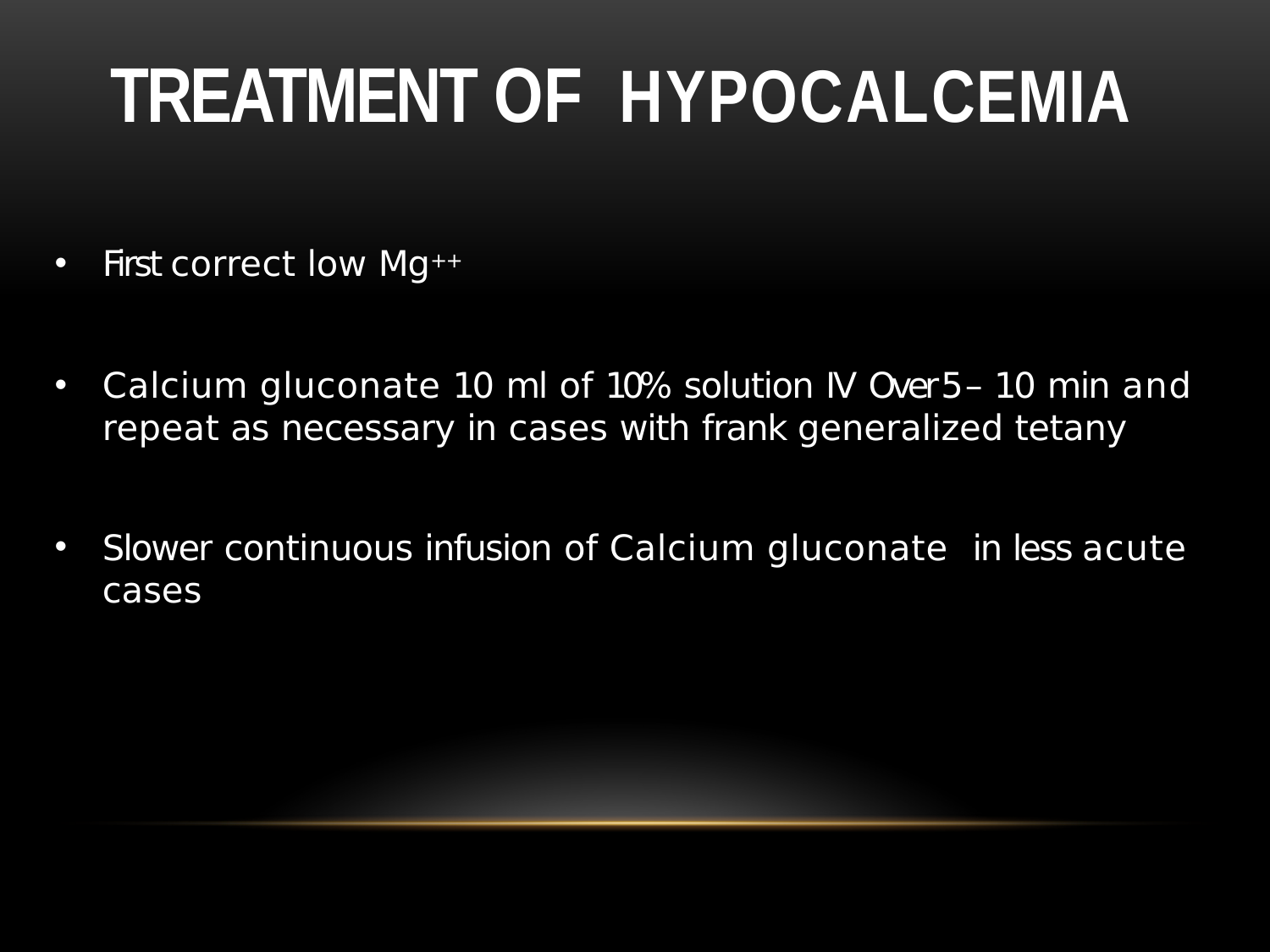

# Treatment of  Hypocalcemia
First correct low Mg++

Calcium gluconate 10 ml of 10% solution IV Over 5 – 10 min and repeat as necessary in cases with frank generalized tetany

Slower continuous infusion of Calcium gluconate  in less acute cases